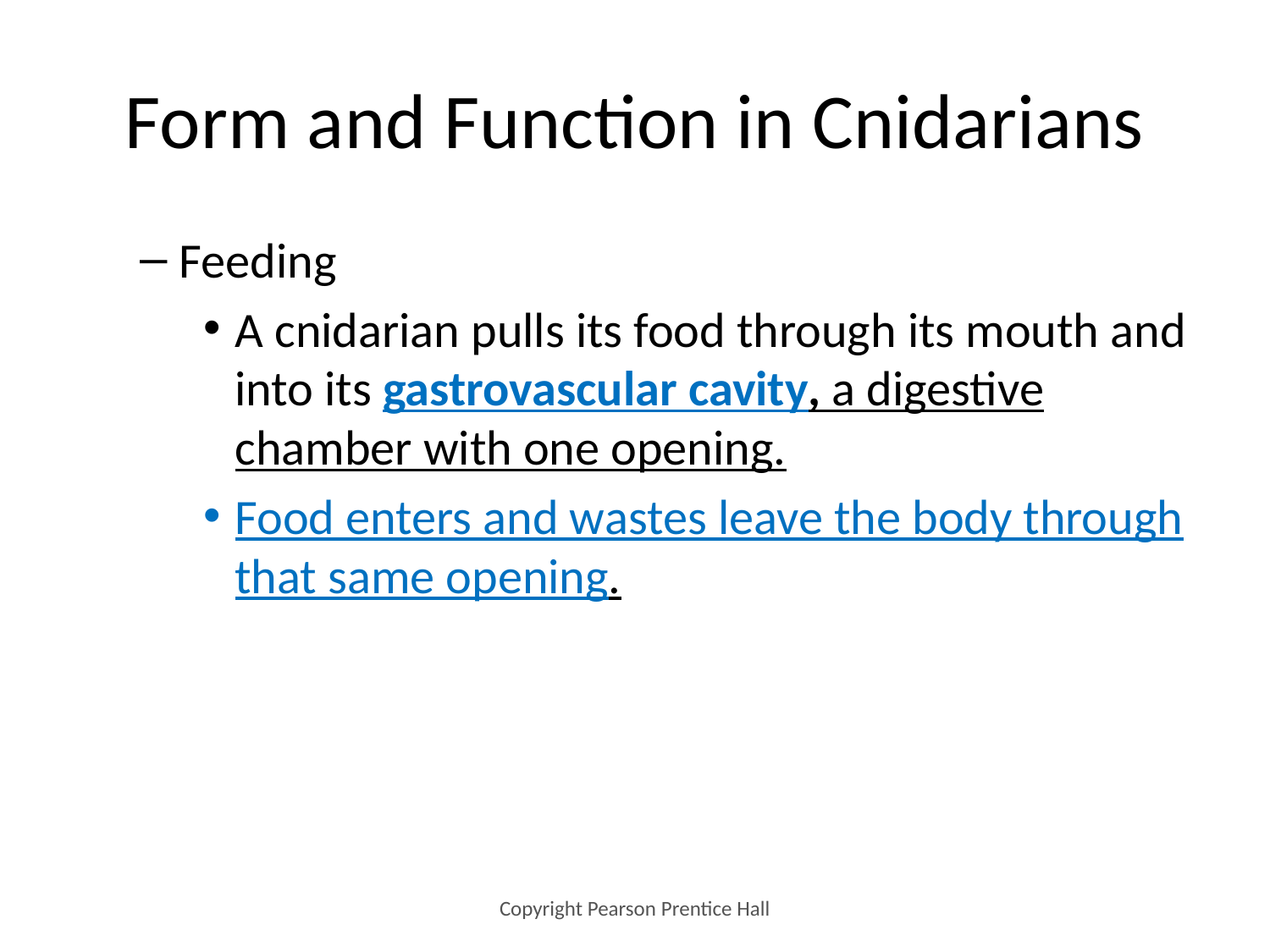

# Form and Function in Cnidarians
Feeding
A cnidarian pulls its food through its mouth and into its gastrovascular cavity, a digestive chamber with one opening.
Food enters and wastes leave the body through that same opening.

Copyright Pearson Prentice Hall